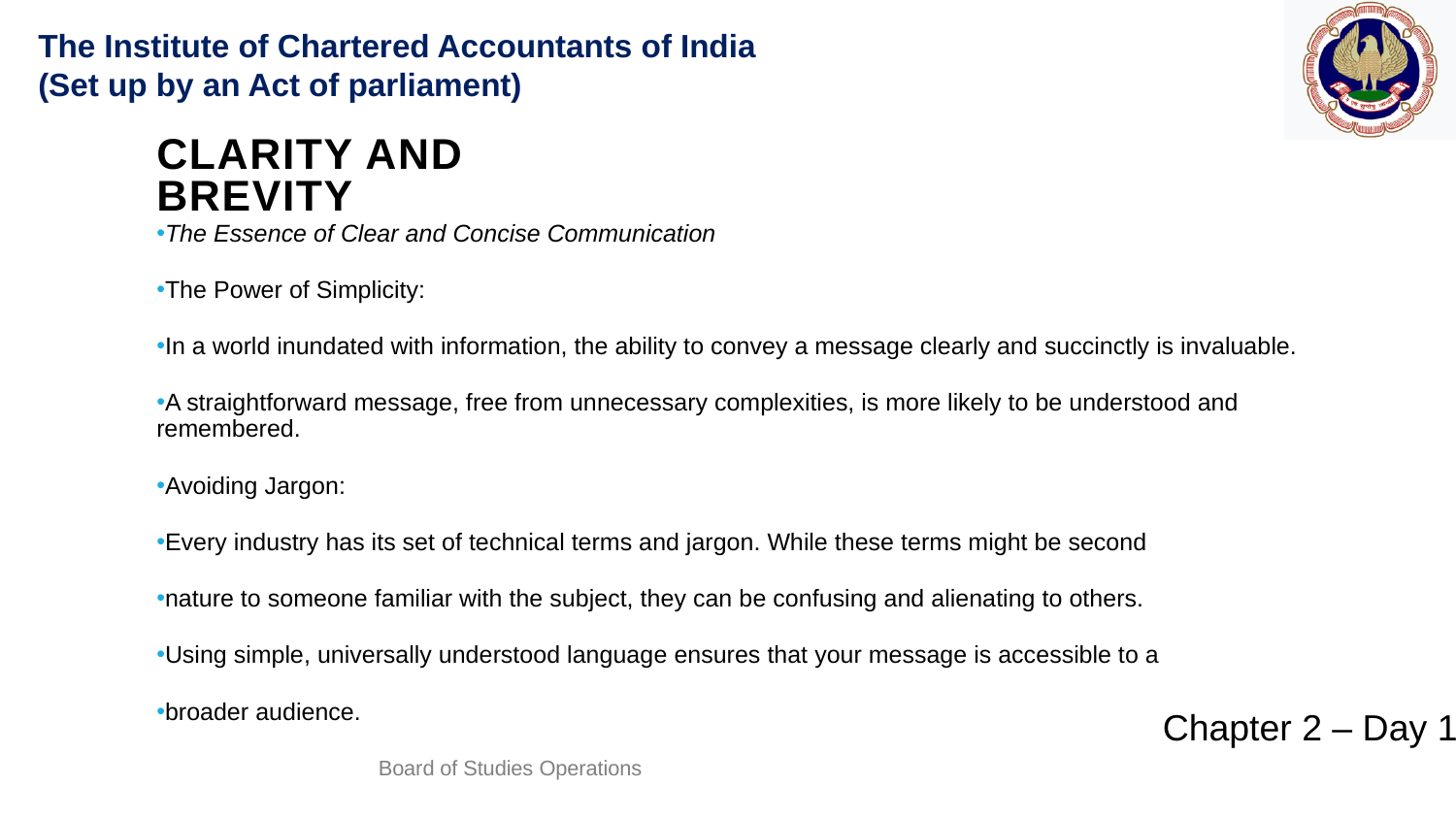

Clarity and Brevity
The Essence of Clear and Concise Communication
The Power of Simplicity:
In a world inundated with information, the ability to convey a message clearly and succinctly is invaluable.
A straightforward message, free from unnecessary complexities, is more likely to be understood and remembered.
Avoiding Jargon:
Every industry has its set of technical terms and jargon. While these terms might be second
nature to someone familiar with the subject, they can be confusing and alienating to others.
Using simple, universally understood language ensures that your message is accessible to a
broader audience.